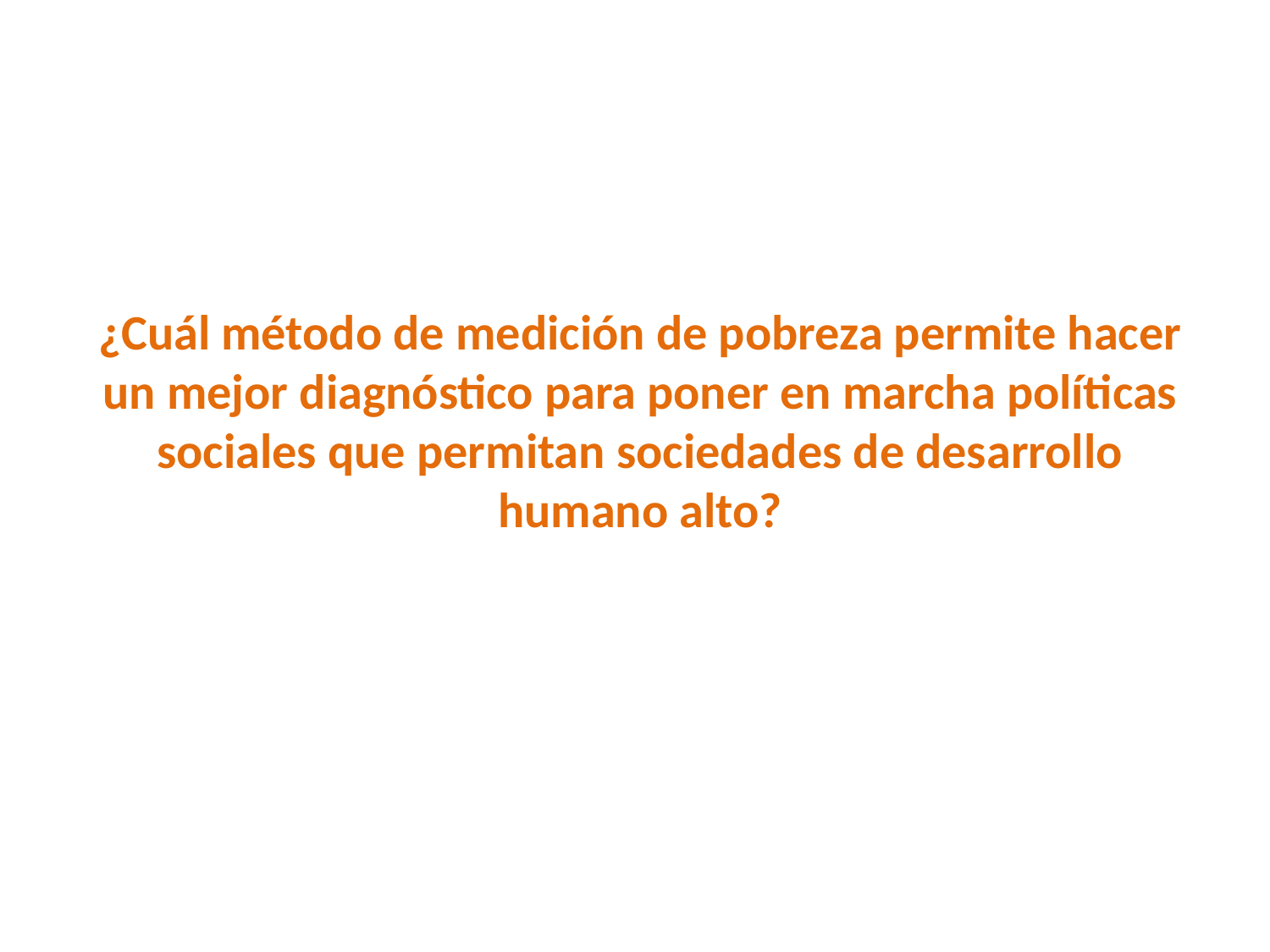

¿Cuál método de medición de pobreza permite hacer un mejor diagnóstico para poner en marcha políticas sociales que permitan sociedades de desarrollo humano alto?